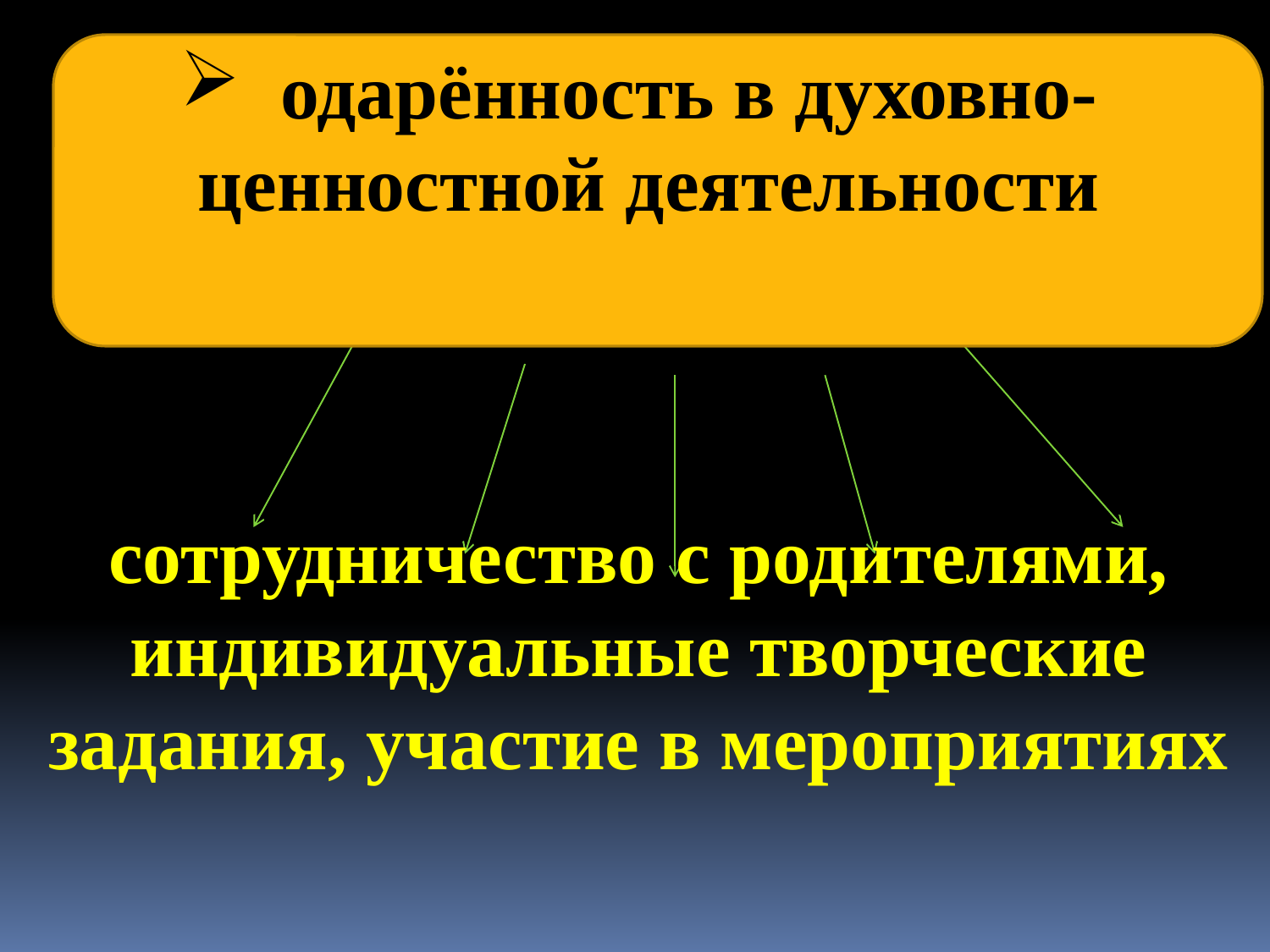

одарённость в духовно-ценностной деятельности

сотрудничество с родителями, индивидуальные творческие задания, участие в мероприятиях